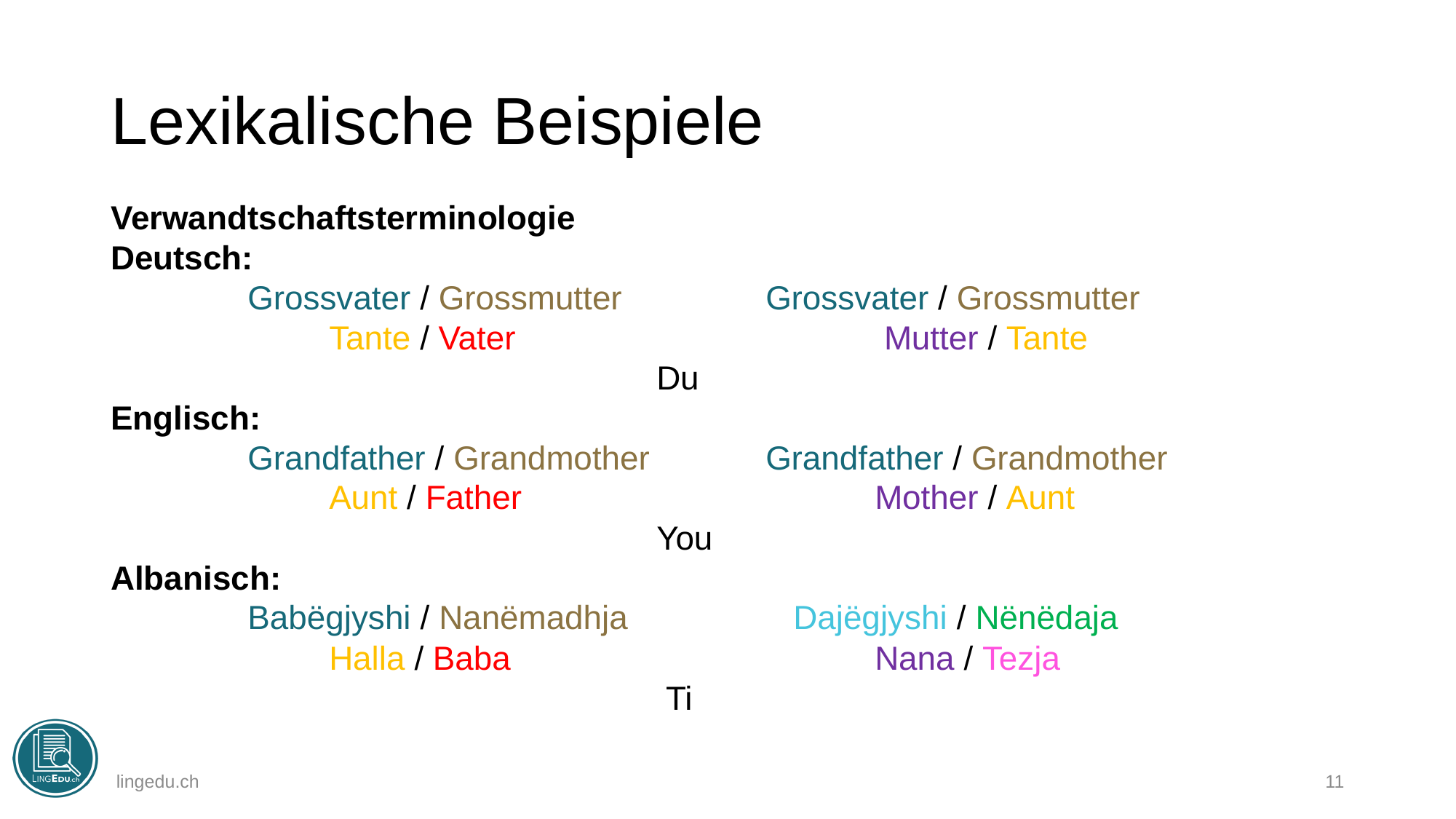

# Lexikalische Beispiele
Verwandtschaftsterminologie
Deutsch:
	   Grossvater / Grossmutter		Grossvater / Grossmutter
		Tante / Vater		         		 Mutter / Tante
				    	Du
Englisch:
	   Grandfather / Grandmother		Grandfather / Grandmother
		Aunt / Father		           		Mother / Aunt
				    	You
Albanisch:
	   Babëgjyshi / Nanëmadhja		   Dajëgjyshi / Nënëdaja
		Halla / Baba		           		Nana / Tezja
				 	 Ti
lingedu.ch
11